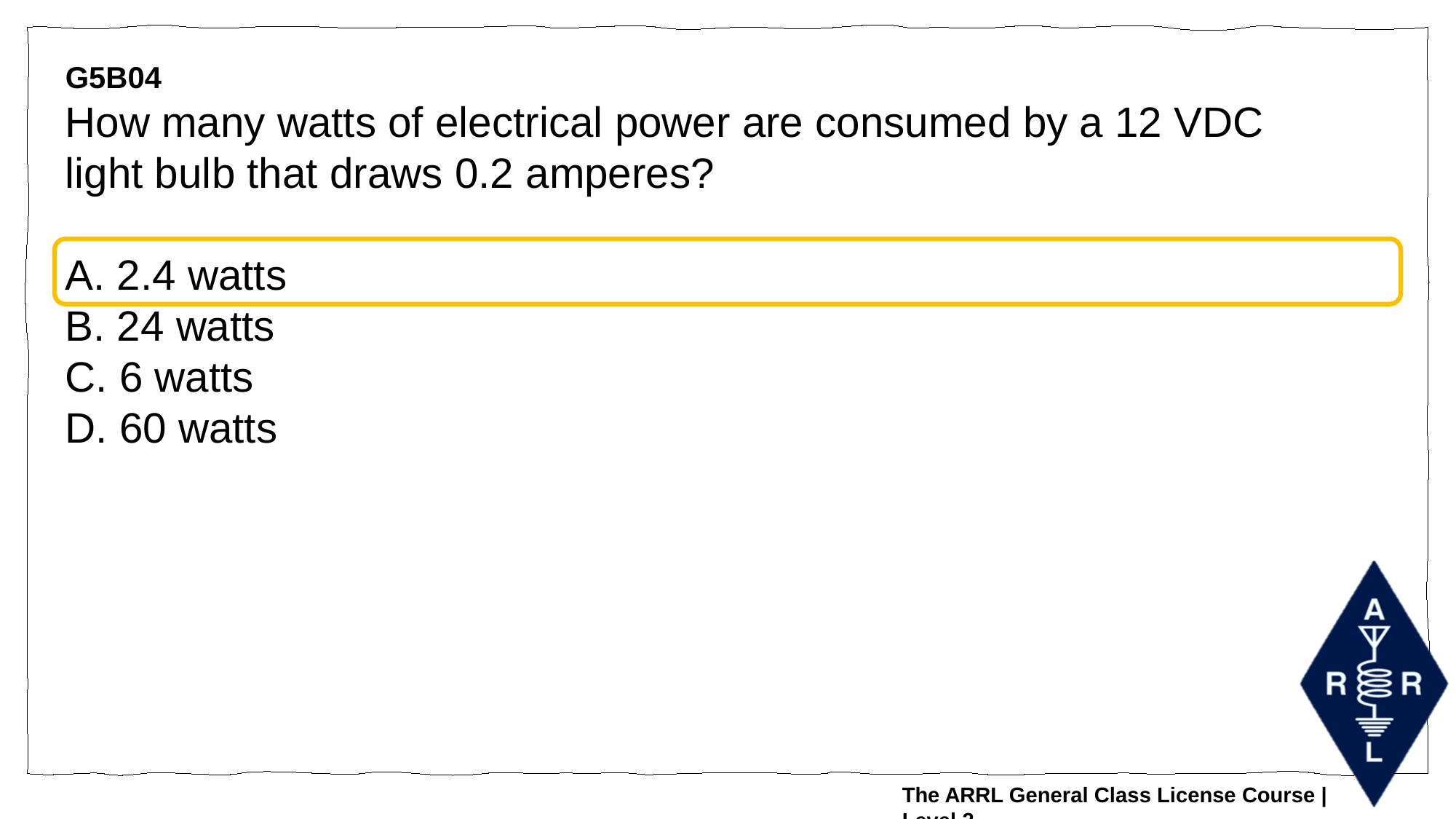

G5B04
How many watts of electrical power are consumed by a 12 VDC light bulb that draws 0.2 amperes?

A. 2.4 watts
B. 24 watts
C. 6 watts
D. 60 watts